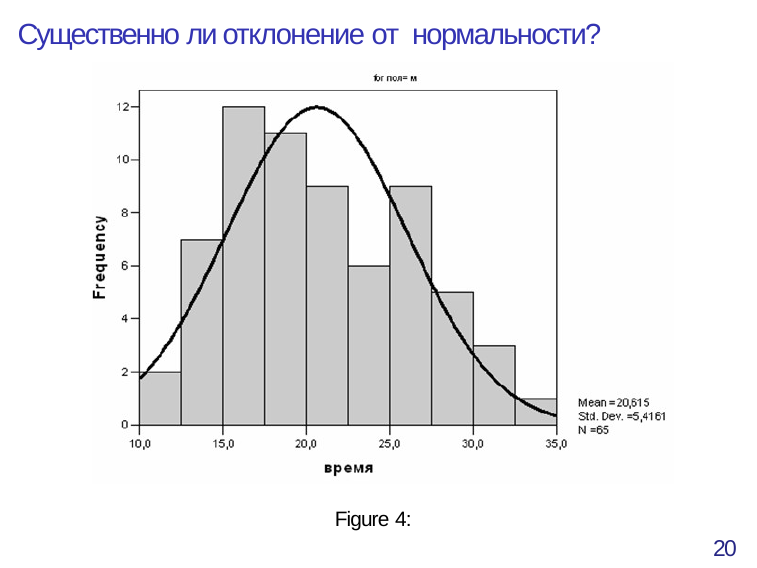

Существенно ли отклонение от нормальности?

Figure 4:
20